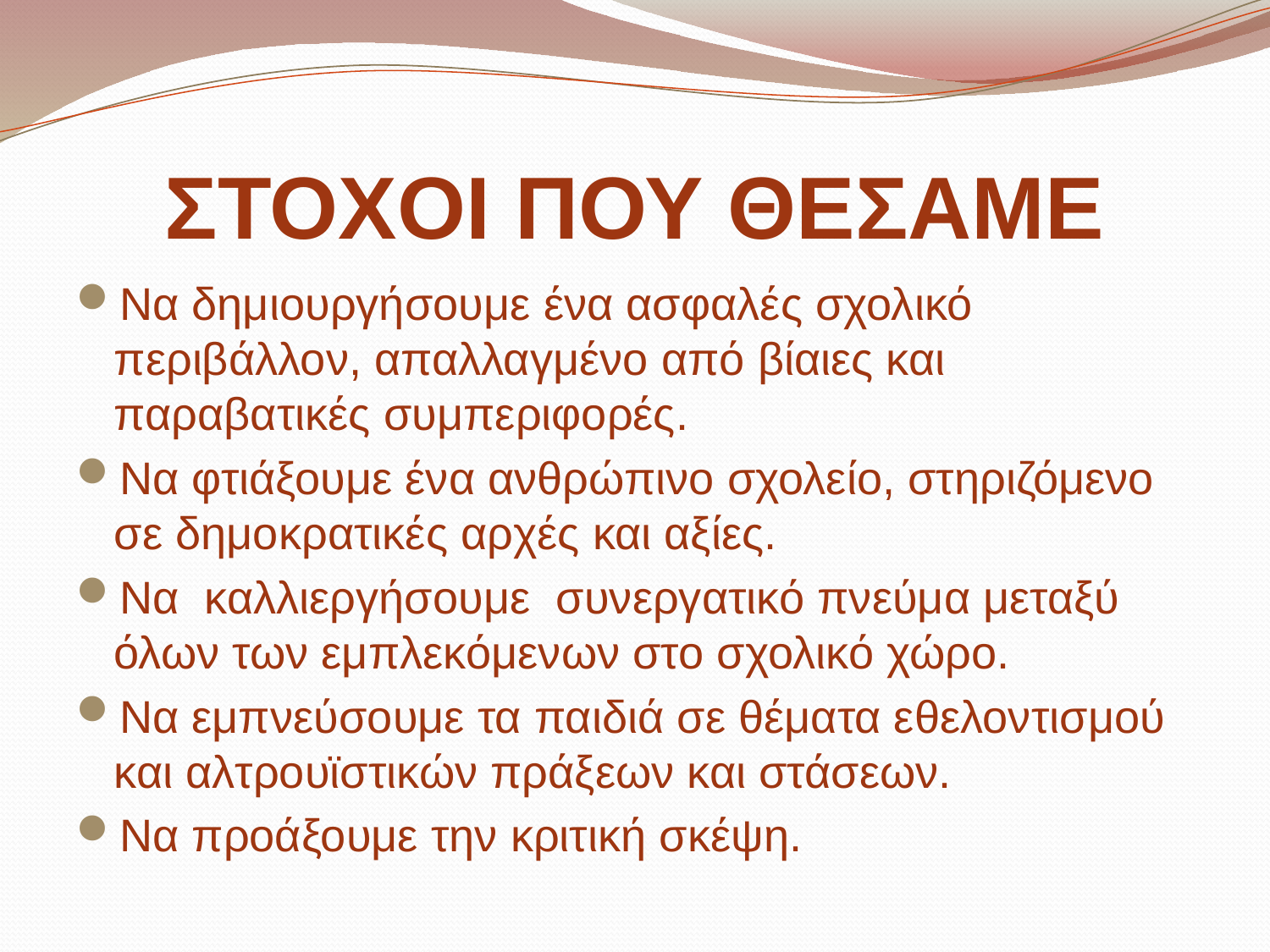

# ΣΤΟΧΟΙ ΠΟΥ ΘΕΣΑΜΕ
Να δημιουργήσουμε ένα ασφαλές σχολικό περιβάλλον, απαλλαγμένο από βίαιες και παραβατικές συμπεριφορές.
Να φτιάξουμε ένα ανθρώπινο σχολείο, στηριζόμενο σε δημοκρατικές αρχές και αξίες.
Να  καλλιεργήσουμε  συνεργατικό πνεύμα μεταξύ  όλων των εμπλεκόμενων στο σχολικό χώρο.
Να εμπνεύσουμε τα παιδιά σε θέματα εθελοντισμού και αλτρουϊστικών πράξεων και στάσεων.
Να προάξουμε την κριτική σκέψη.